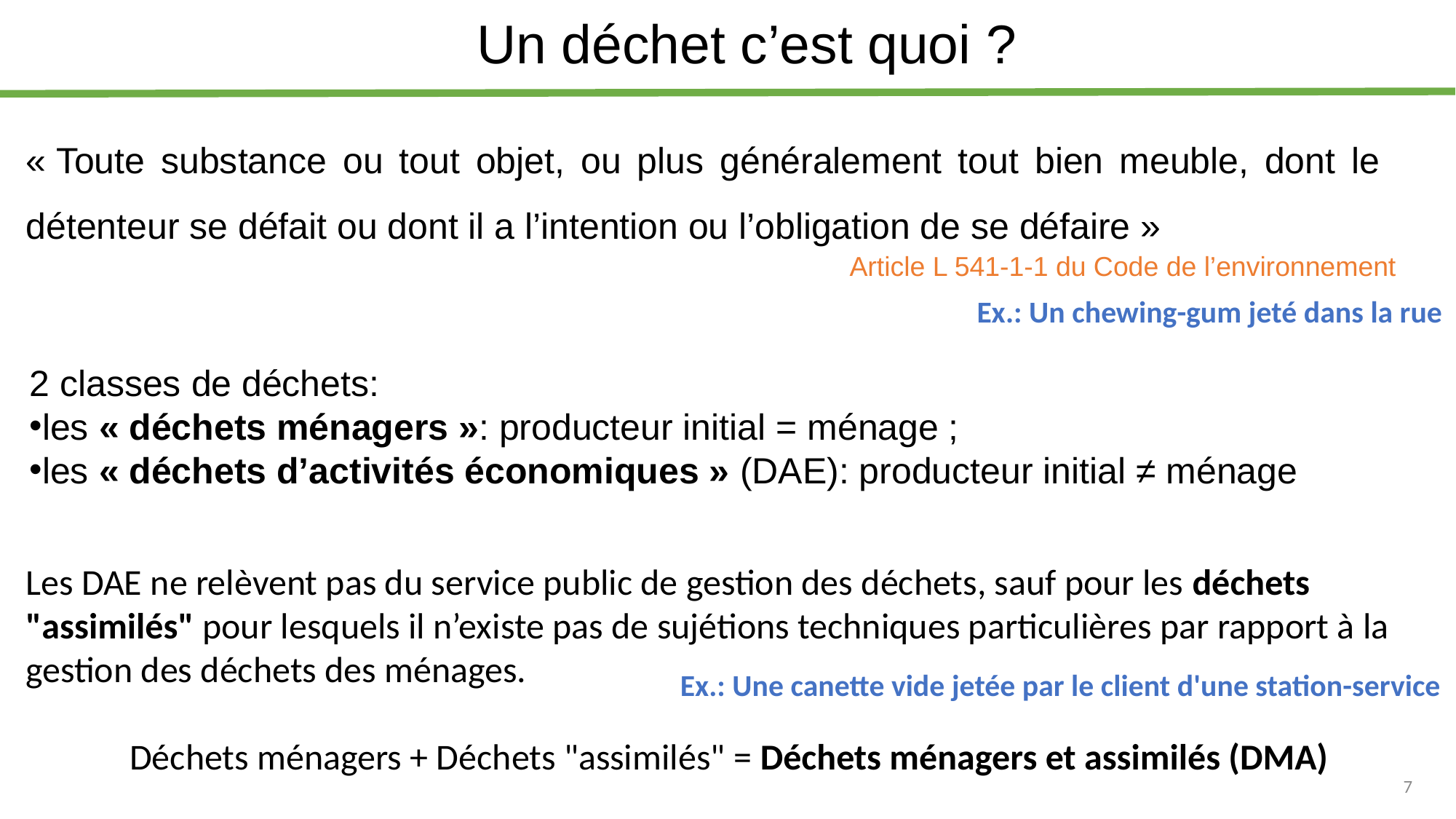

# Un déchet c’est quoi ?
« Toute substance ou tout objet, ou plus généralement tout bien meuble, dont le détenteur se défait ou dont il a l’intention ou l’obligation de se défaire »
Article L 541-1-1 du Code de l’environnement
Ex.: Un chewing-gum jeté dans la rue
2 classes de déchets:
les « déchets ménagers »: producteur initial = ménage ;
les « déchets d’activités économiques » (DAE): producteur initial ≠ ménage
Les DAE ne relèvent pas du service public de gestion des déchets, sauf pour les déchets "assimilés" pour lesquels il n’existe pas de sujétions techniques particulières par rapport à la gestion des déchets des ménages.

Déchets ménagers + Déchets "assimilés" = Déchets ménagers et assimilés (DMA)
Ex.: Une canette vide jetée par le client d'une station-service
7